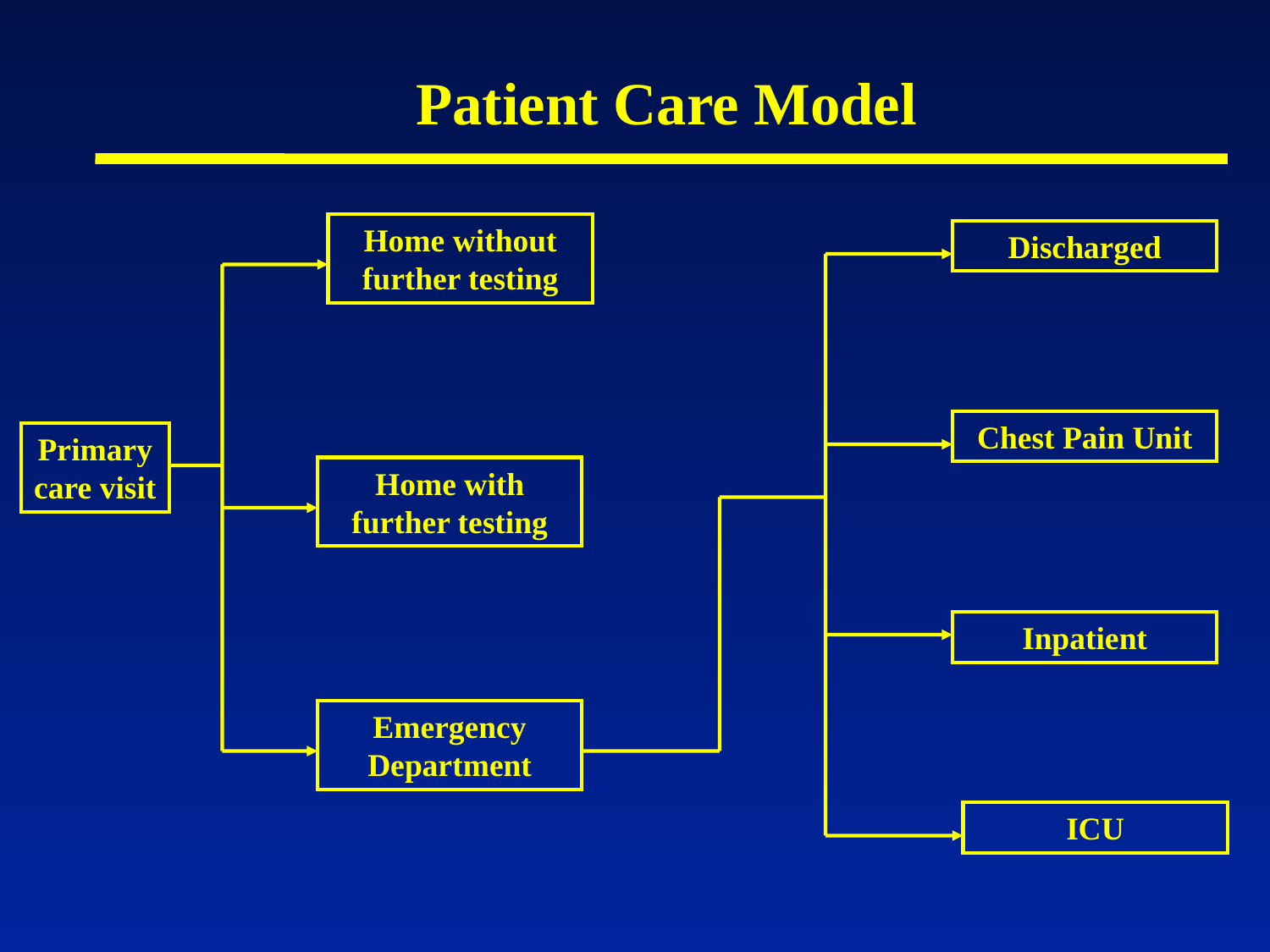

# Patient Care Model
Home without further testing
Discharged

Chest Pain Unit
Primary care visit

Home with further testing

Inpatient

Emergency Department

ICU